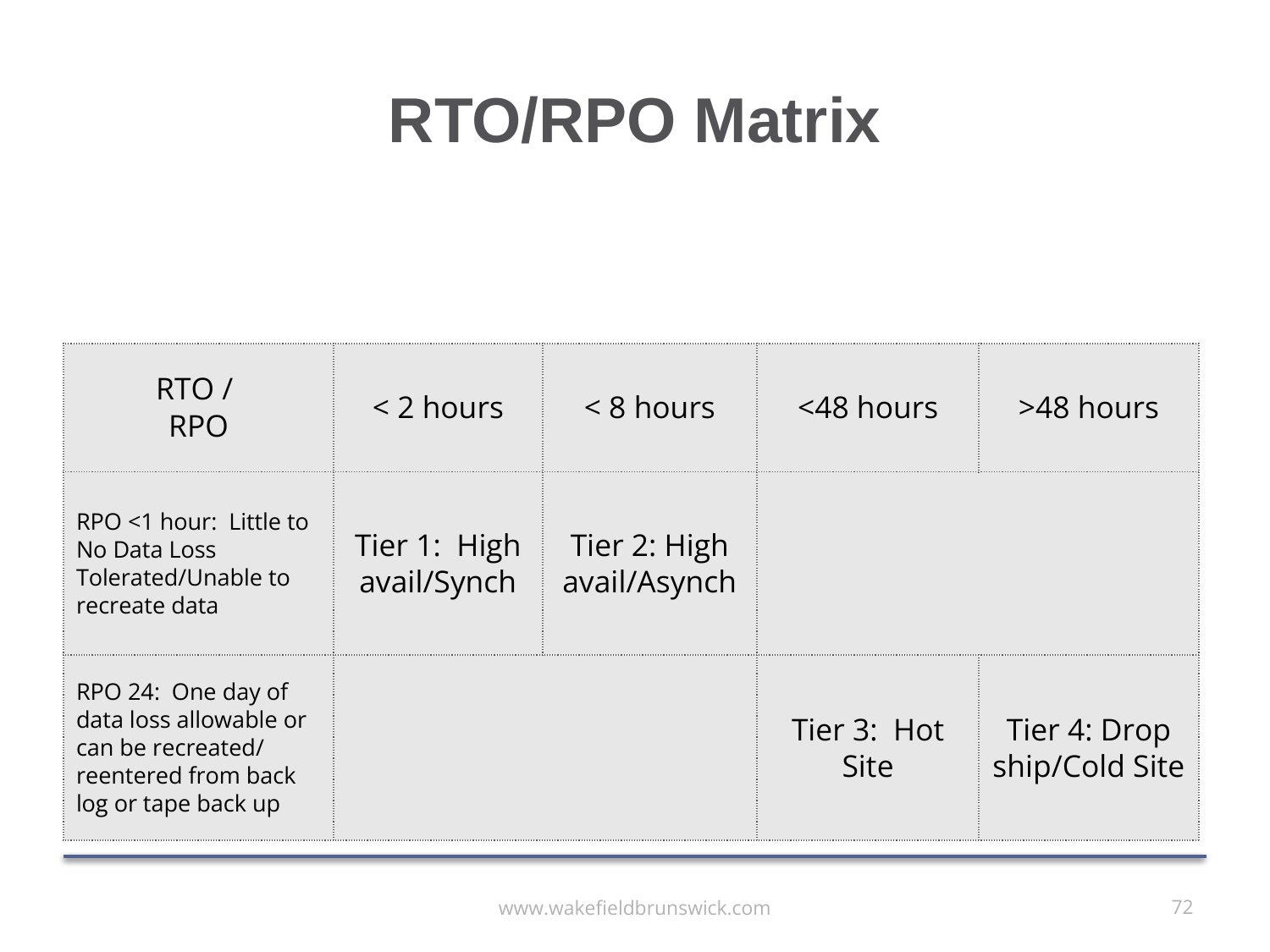

# RTO/RPO Matrix
| RTO / RPO | < 2 hours | < 8 hours | <48 hours | >48 hours |
| --- | --- | --- | --- | --- |
| RPO <1 hour: Little to No Data Loss Tolerated/Unable to recreate data | Tier 1: High avail/Synch | Tier 2: High avail/Asynch |  |  |
| RPO 24: One day of data loss allowable or can be recreated/ reentered from back log or tape back up |  |  | Tier 3: Hot Site | Tier 4: Drop ship/Cold Site |
www.wakefieldbrunswick.com
72